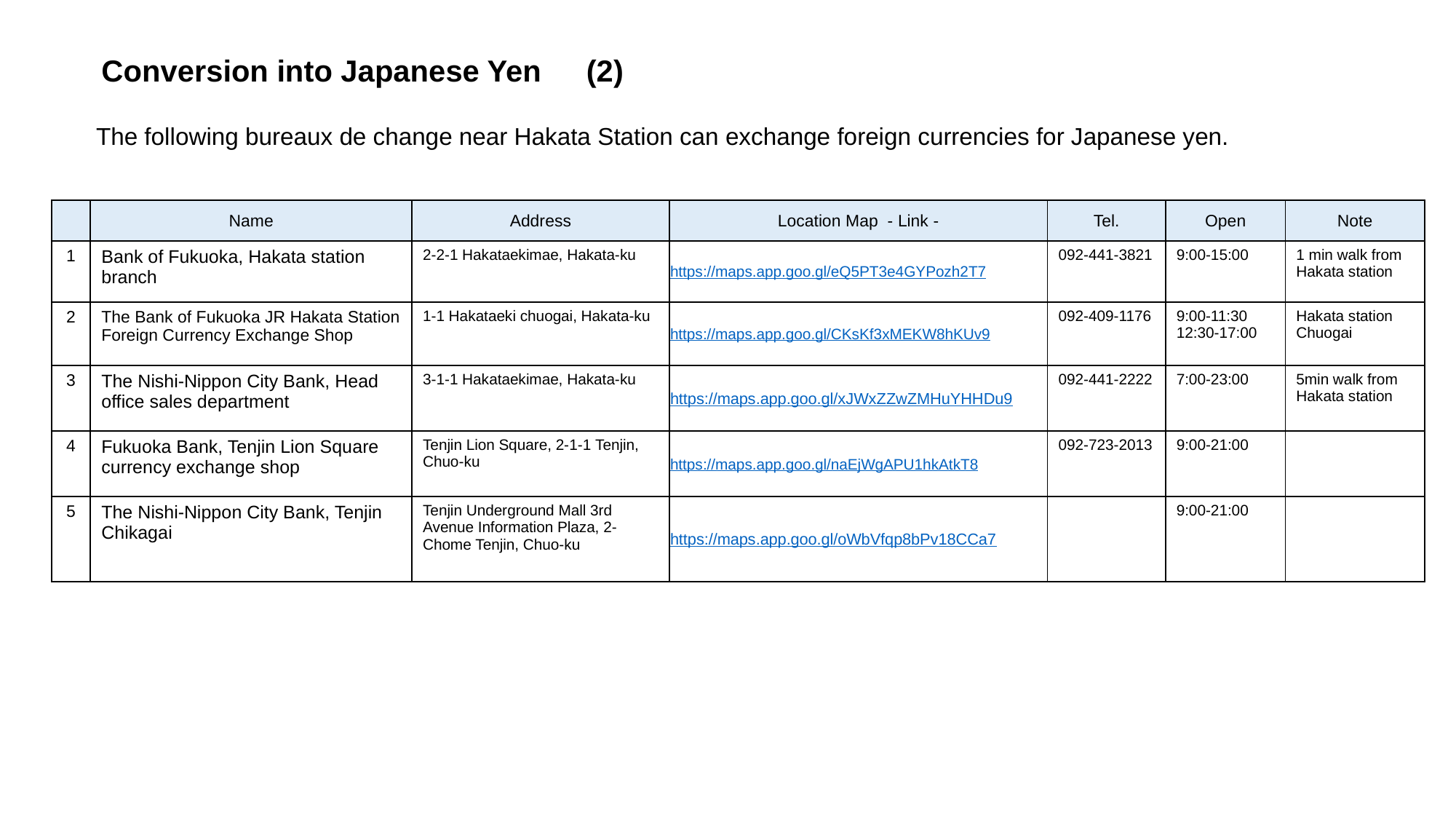

Conversion into Japanese Yen　(2)
 The following bureaux de change near Hakata Station can exchange foreign currencies for Japanese yen.
|  | Name | Address | Location Map - Link - | Tel. | Open | Note |
| --- | --- | --- | --- | --- | --- | --- |
| 1 | Bank of Fukuoka, Hakata station branch | 2-2-1 Hakataekimae, Hakata-ku | https://maps.app.goo.gl/eQ5PT3e4GYPozh2T7 | 092-441-3821 | 9:00-15:00 | 1 min walk from Hakata station |
| 2 | The Bank of Fukuoka JR Hakata Station Foreign Currency Exchange Shop | 1-1 Hakataeki chuogai, Hakata-ku | https://maps.app.goo.gl/CKsKf3xMEKW8hKUv9 | 092-409-1176 | 9:00-11:30 12:30-17:00 | Hakata station Chuogai |
| 3 | The Nishi-Nippon City Bank, Head office sales department | 3-1-1 Hakataekimae, Hakata-ku | https://maps.app.goo.gl/xJWxZZwZMHuYHHDu9 | 092-441-2222 | 7:00-23:00 | 5min walk from Hakata station |
| 4 | Fukuoka Bank, Tenjin Lion Square currency exchange shop | Tenjin Lion Square, 2-1-1 Tenjin, Chuo-ku | https://maps.app.goo.gl/naEjWgAPU1hkAtkT8 | 092-723-2013 | 9:00-21:00 |  |
| 5 | The Nishi-Nippon City Bank, Tenjin Chikagai | Tenjin Underground Mall 3rd Avenue Information Plaza, 2-Chome Tenjin, Chuo-ku | https://maps.app.goo.gl/oWbVfqp8bPv18CCa7 |  | 9:00-21:00 |  |